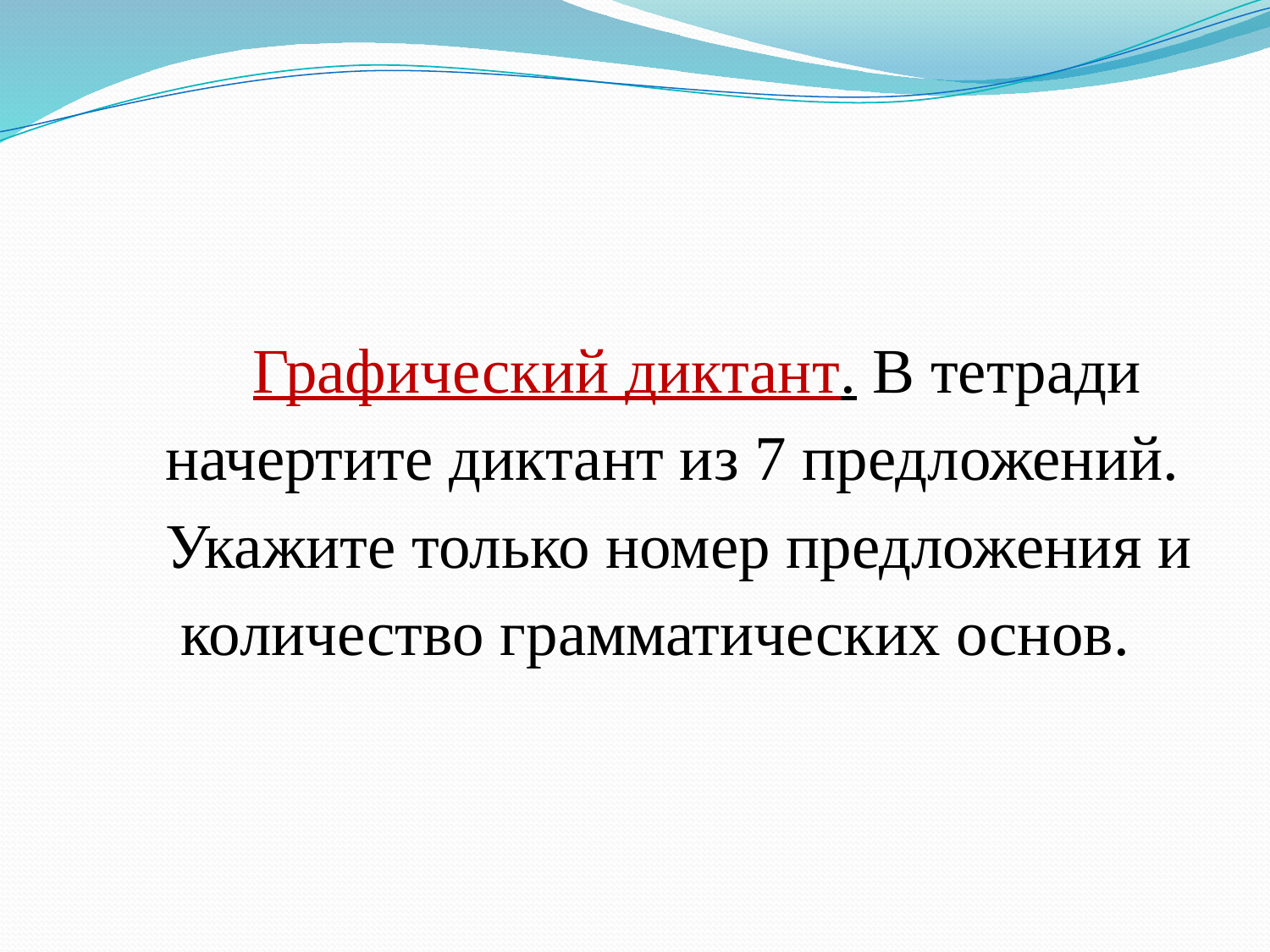

Графический диктант. В тетради начертите диктант из 7 предложений. Укажите только номер предложения и  количество грамматических основ.